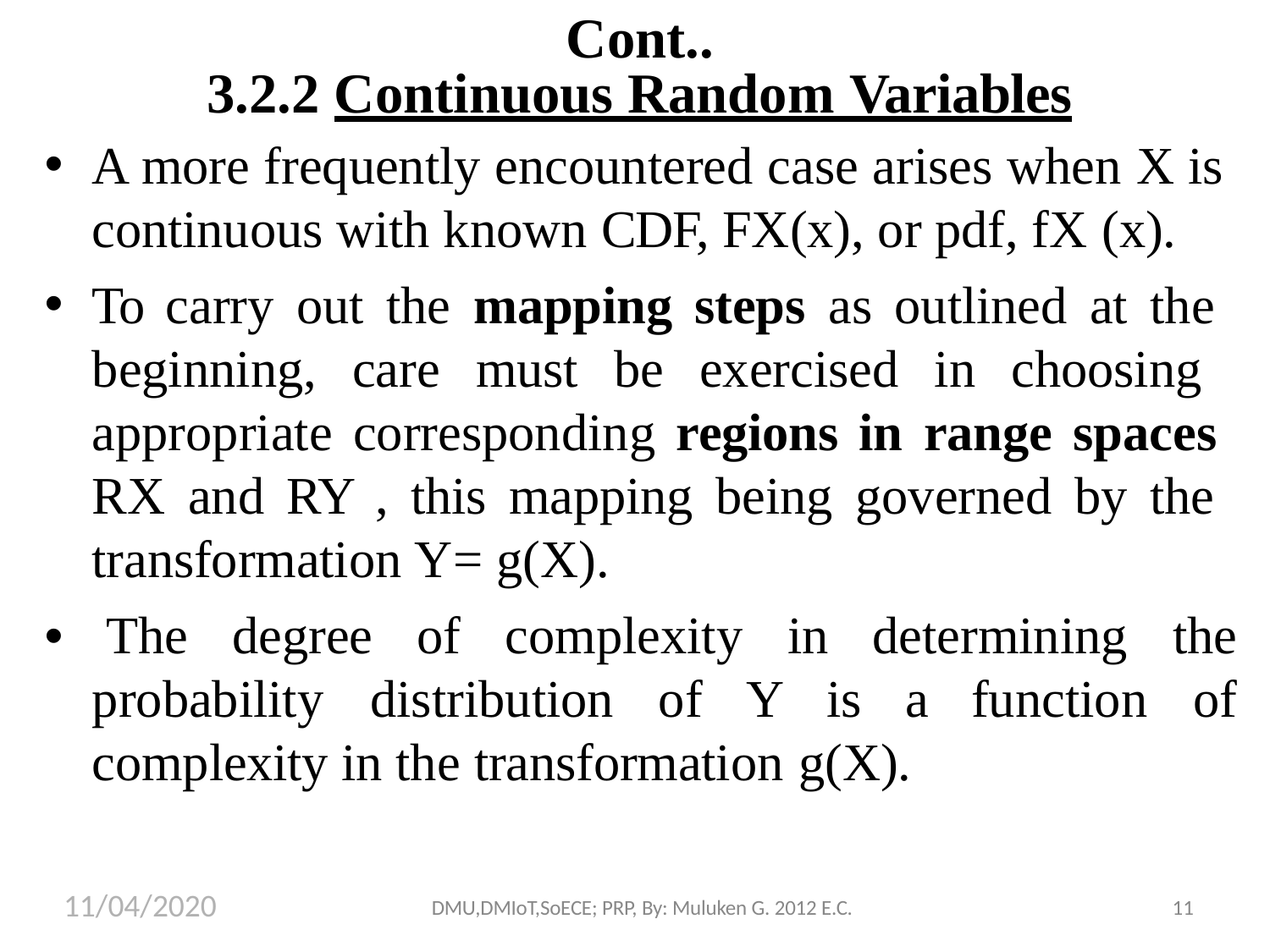

# Cont..
3.2.2 Continuous Random Variables
A more frequently encountered case arises when X is  continuous with known CDF, FX(x), or pdf, fX (x).
To carry out the mapping steps as outlined at the  beginning, care must be exercised in choosing  appropriate corresponding regions in range spaces  RX and RY , this mapping being governed by the  transformation Y= g(X).
•
The	degree	of	complexity	in	determining	the
of
probability	distribution	of	Y	is	a
function
complexity in the transformation g(X).
11/04/2020
DMU,DMIoT,SoECE; PRP, By: Muluken G. 2012 E.C.
11